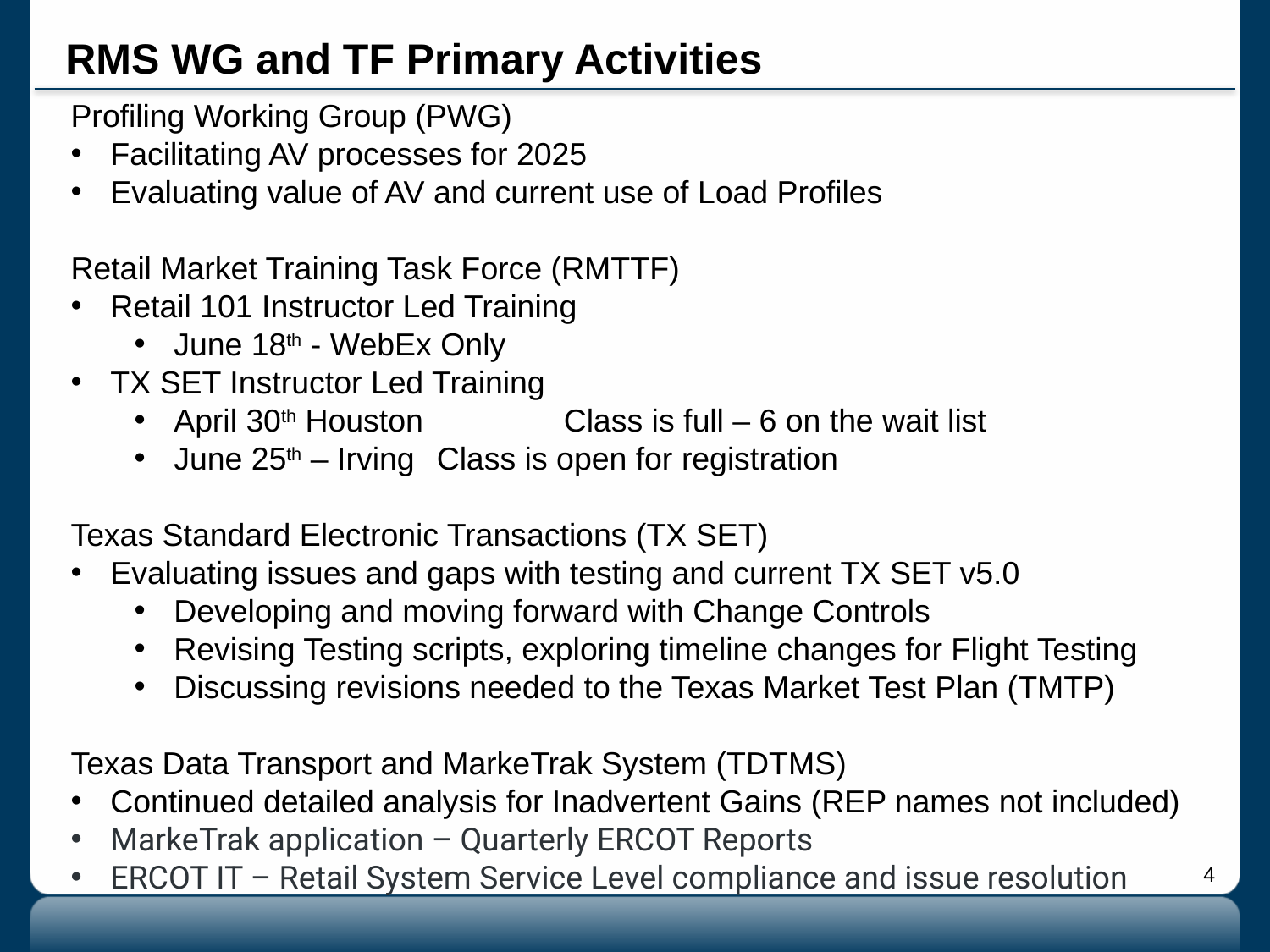

# RMS WG and TF Primary Activities
Profiling Working Group (PWG)
Facilitating AV processes for 2025
Evaluating value of AV and current use of Load Profiles

Retail Market Training Task Force (RMTTF)
Retail 101 Instructor Led Training
June 18th - WebEx Only
TX SET Instructor Led Training
April 30th Houston 	 Class is full – 6 on the wait list
June 25th – Irving	 Class is open for registration

Texas Standard Electronic Transactions (TX SET)
Evaluating issues and gaps with testing and current TX SET v5.0
Developing and moving forward with Change Controls
Revising Testing scripts, exploring timeline changes for Flight Testing
Discussing revisions needed to the Texas Market Test Plan (TMTP)

Texas Data Transport and MarkeTrak System (TDTMS)
Continued detailed analysis for Inadvertent Gains (REP names not included)
MarkeTrak application – Quarterly ERCOT Reports
ERCOT IT – Retail System Service Level compliance and issue resolution